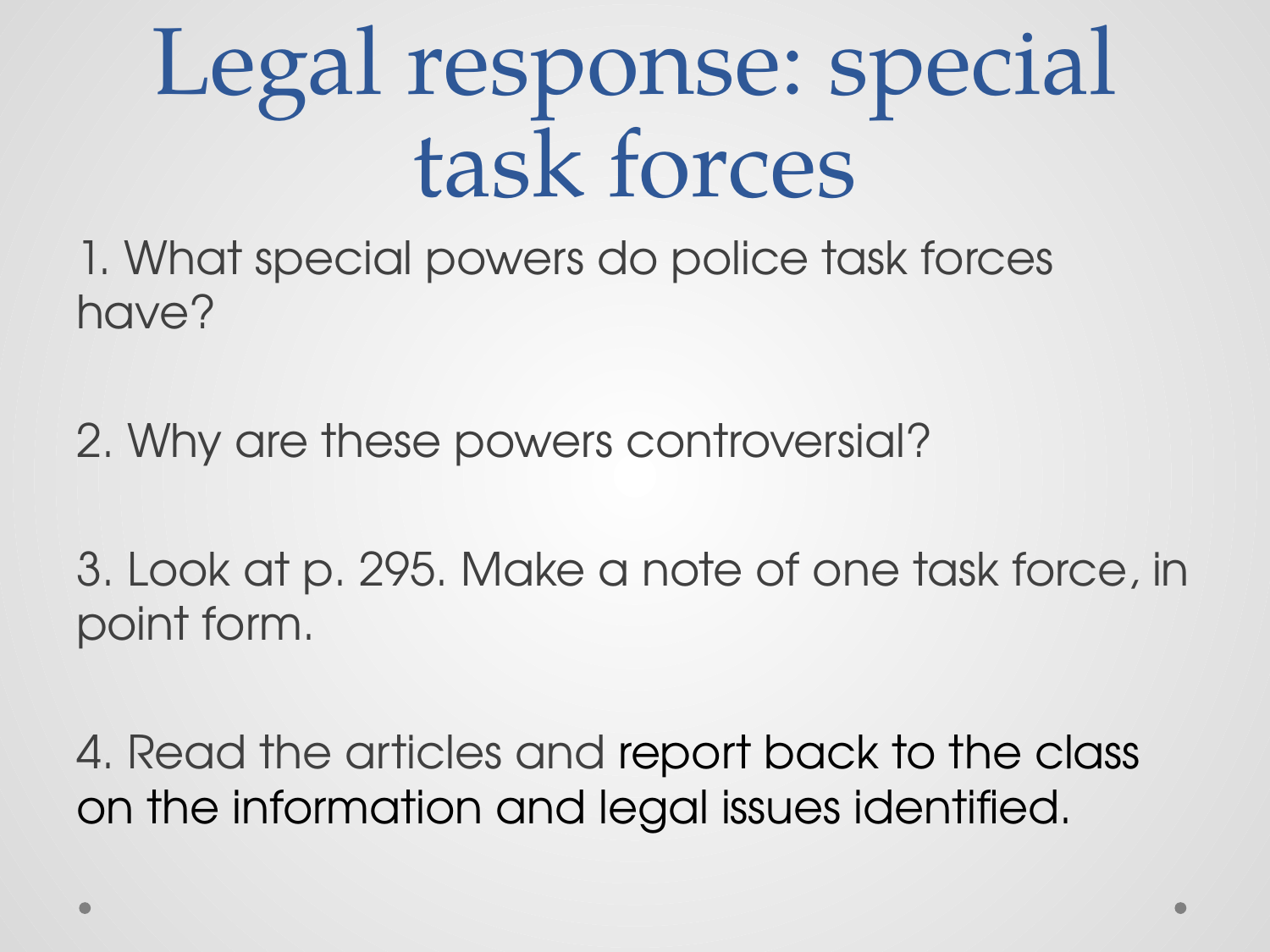

# Legal response: special task forces
1. What special powers do police task forces have?

2. Why are these powers controversial?

3. Look at p. 295. Make a note of one task force, in point form.

4. Read the articles and report back to the class on the information and legal issues identified.